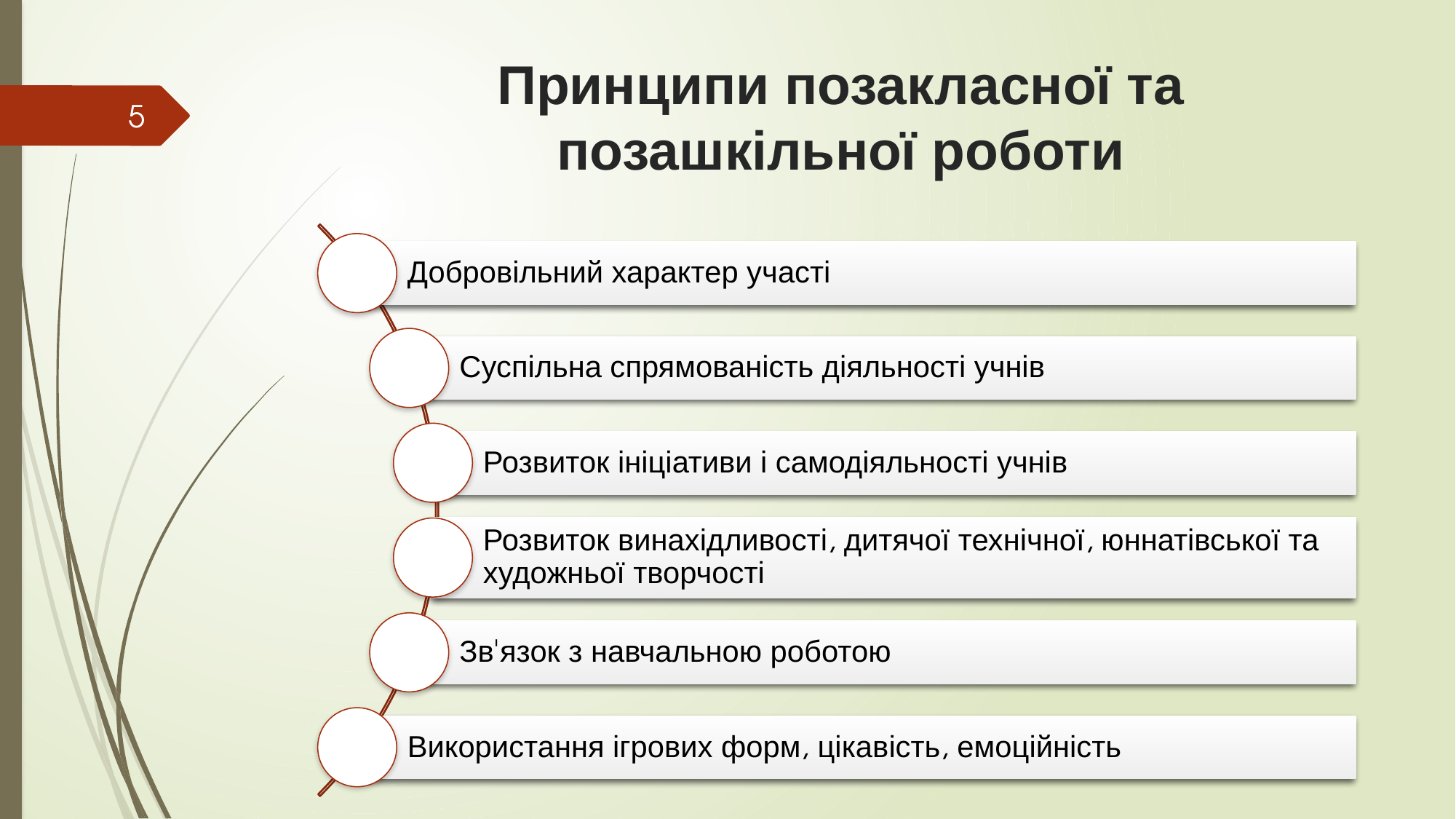

# Принципи позакласної та позашкільної роботи
5
Добровільний характер участі
Суспільна спрямованість діяльності учнів
Розвиток ініціативи і самодіяльності учнів
Розвиток винахідливості, дитячої технічної, юннатівської та художньої творчості
Зв'язок з навчальною роботою
Використання ігрових форм, цікавість, емоційність